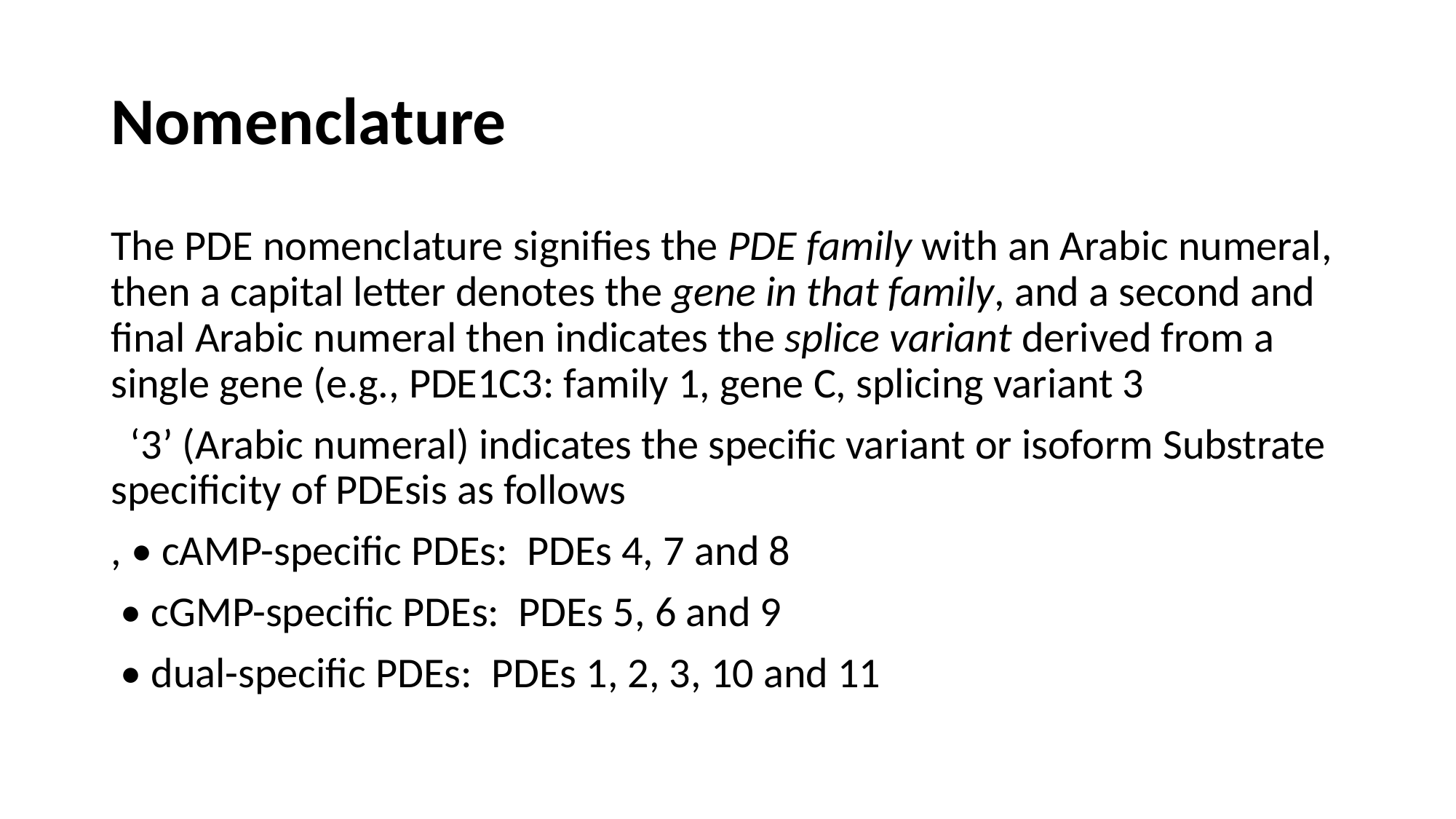

# Nomenclature
The PDE nomenclature signifies the PDE family with an Arabic numeral, then a capital letter denotes the gene in that family, and a second and final Arabic numeral then indicates the splice variant derived from a single gene (e.g., PDE1C3: family 1, gene C, splicing variant 3
  ‘3’ (Arabic numeral) indicates the specific variant or isoform Substrate specificity of PDEsis as follows
, • cAMP-specific PDEs:  PDEs 4, 7 and 8
 • cGMP-specific PDEs:  PDEs 5, 6 and 9
 • dual-specific PDEs:  PDEs 1, 2, 3, 10 and 11